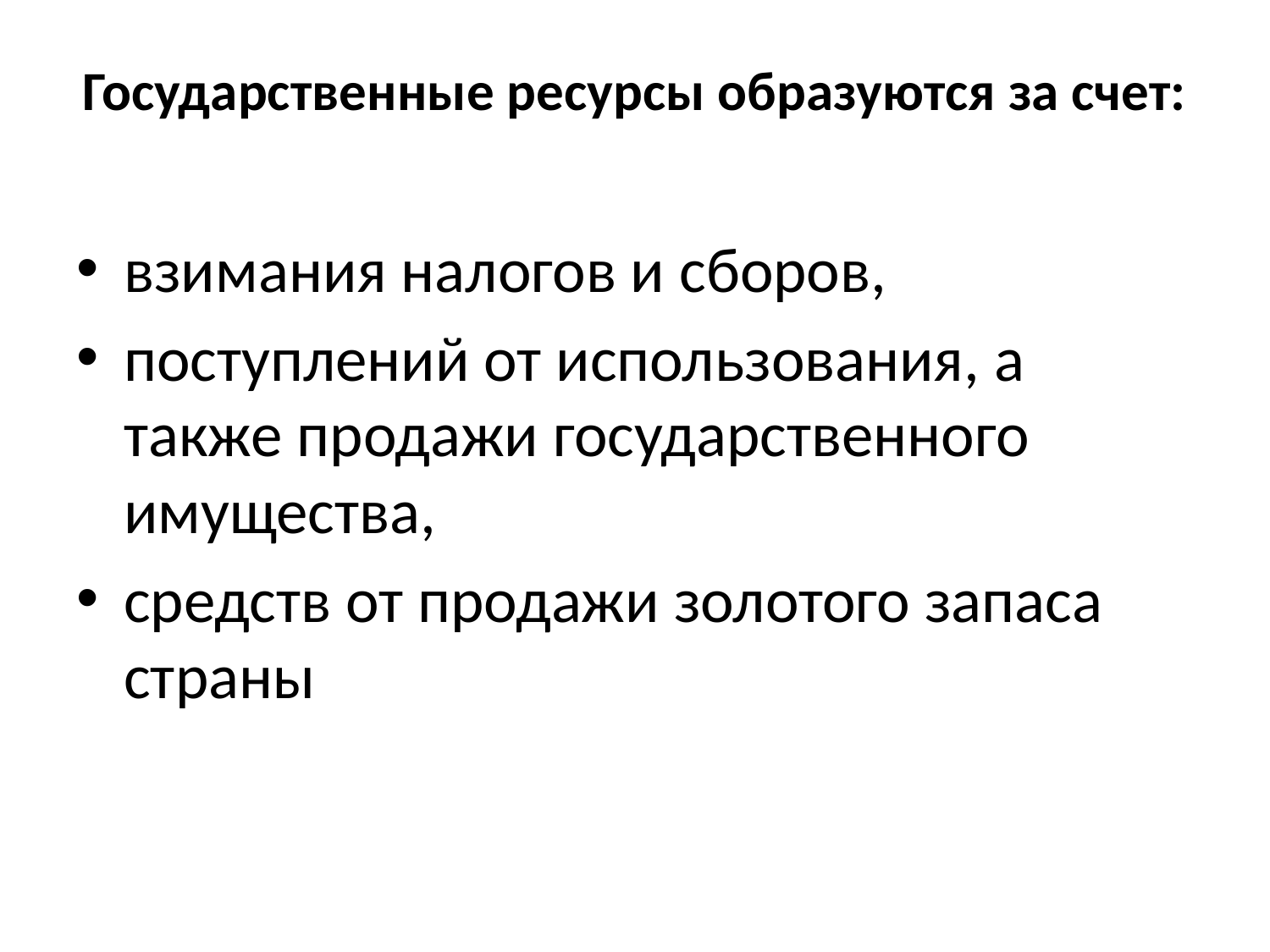

# Государственные ресурсы образуются за счет:
взимания налогов и сборов,
поступлений от использования, а также продажи государственного имущества,
средств от продажи золотого запаса страны